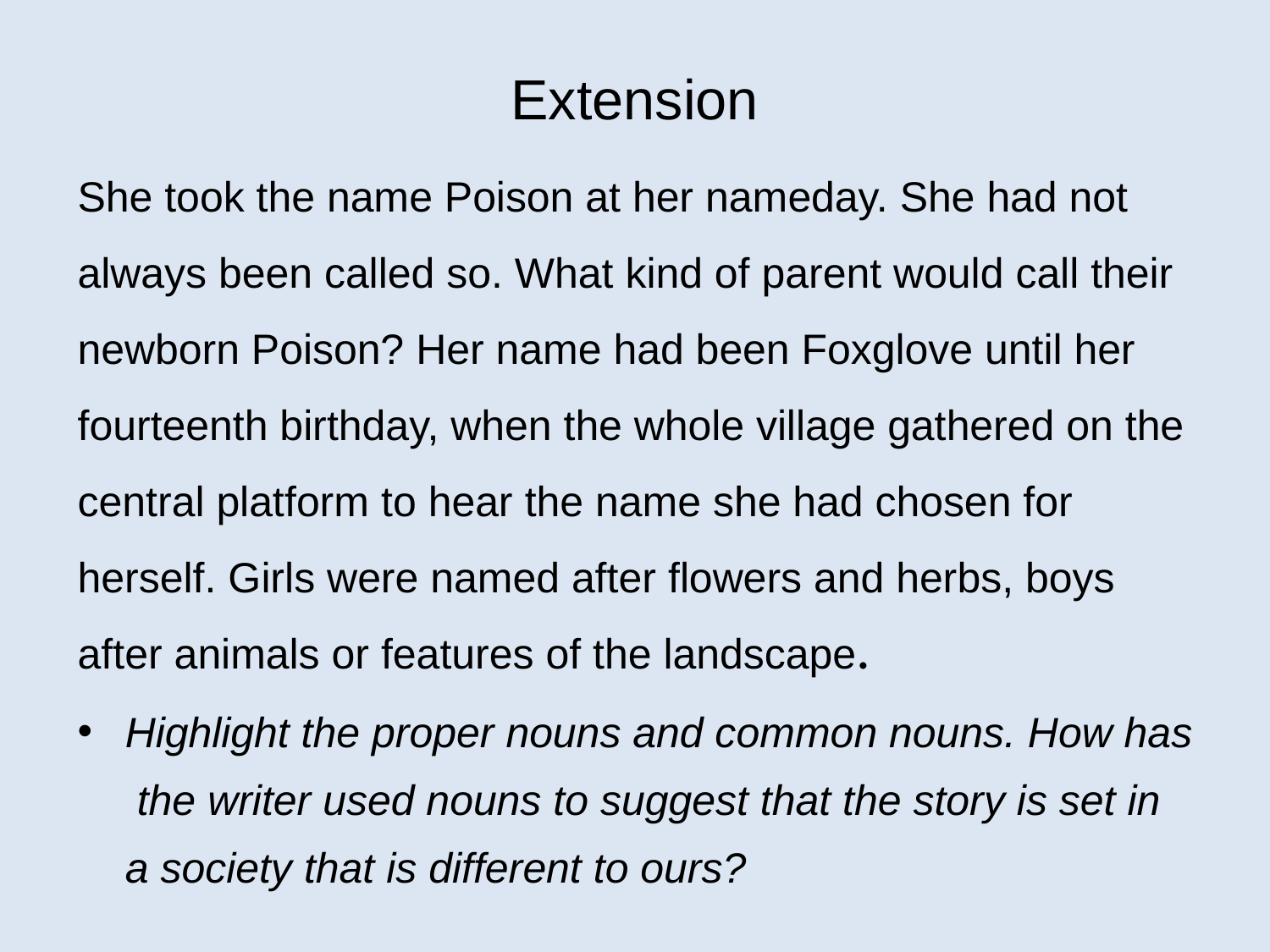

# Extension
She took the name Poison at her nameday. She had not
always been called so. What kind of parent would call their
newborn Poison? Her name had been Foxglove until her
fourteenth birthday, when the whole village gathered on the
central platform to hear the name she had chosen for
herself. Girls were named after flowers and herbs, boys
after animals or features of the landscape.
Highlight the proper nouns and common nouns. How has  the writer used nouns to suggest that the story is set in a society that is different to ours?